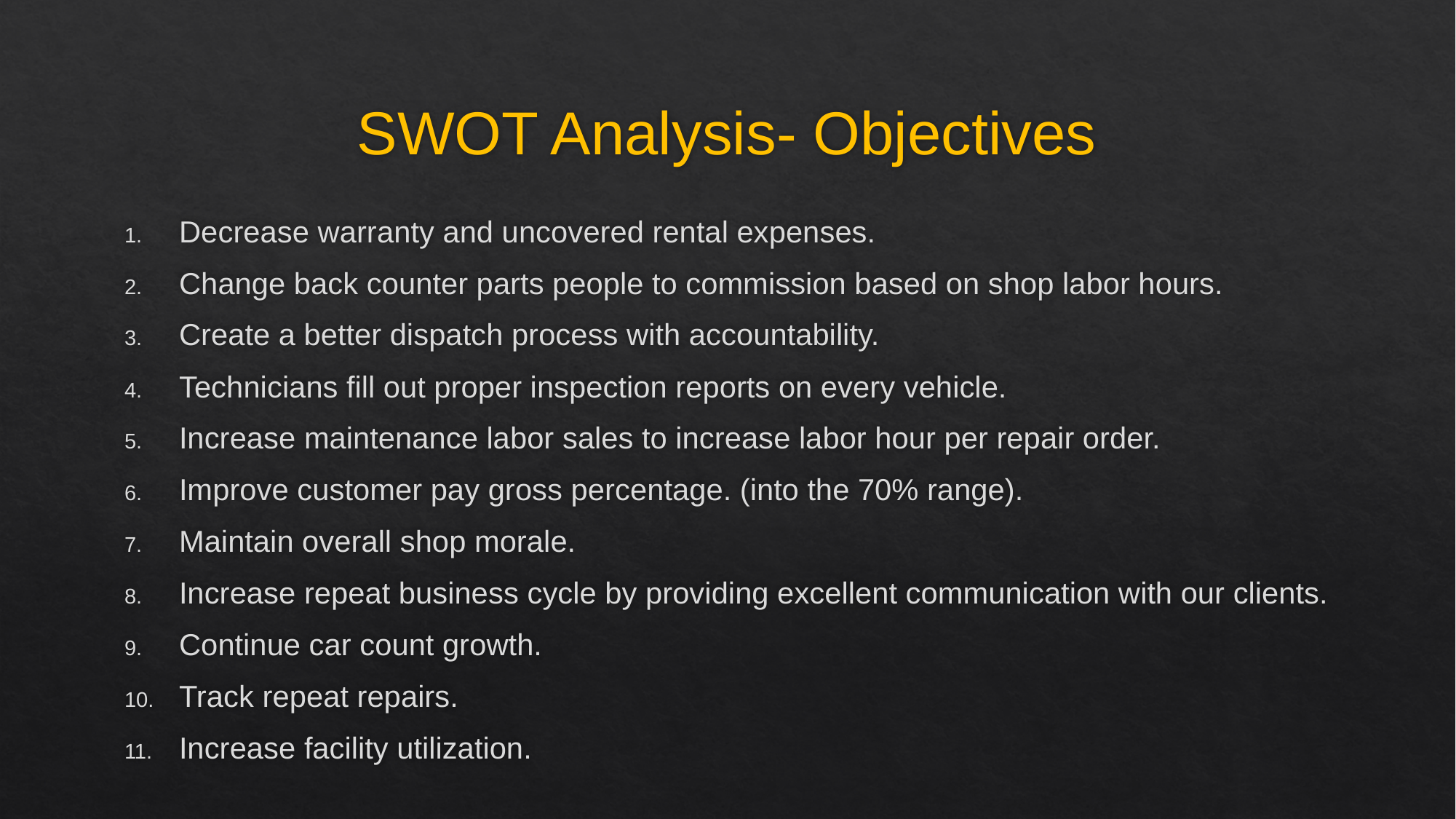

# SWOT Analysis- Objectives
Decrease warranty and uncovered rental expenses.
Change back counter parts people to commission based on shop labor hours.
Create a better dispatch process with accountability.
Technicians fill out proper inspection reports on every vehicle.
Increase maintenance labor sales to increase labor hour per repair order.
Improve customer pay gross percentage. (into the 70% range).
Maintain overall shop morale.
Increase repeat business cycle by providing excellent communication with our clients.
Continue car count growth.
Track repeat repairs.
Increase facility utilization.